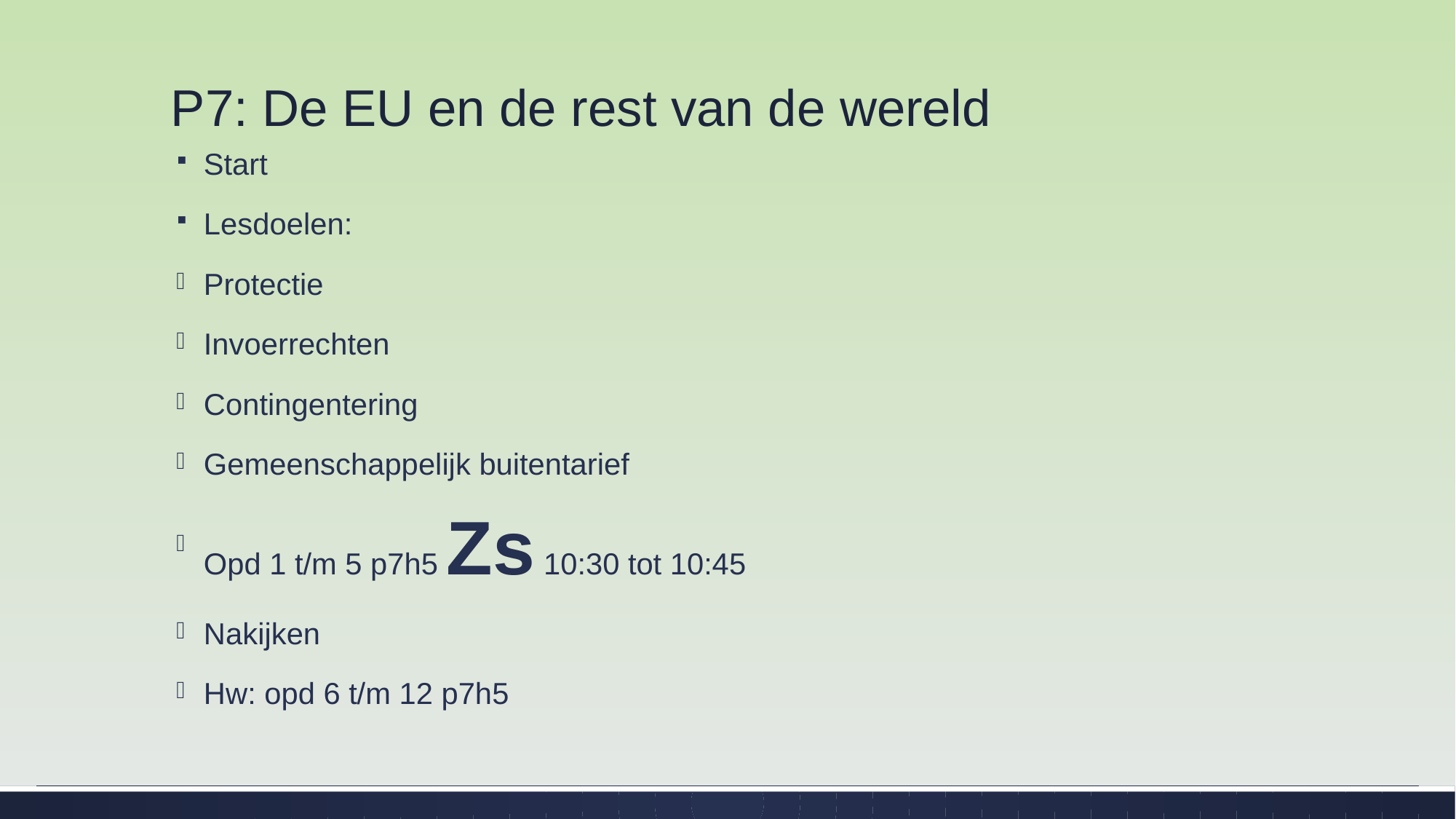

# P7: De EU en de rest van de wereld
Start
Lesdoelen:
Protectie
Invoerrechten
Contingentering
Gemeenschappelijk buitentarief
Opd 1 t/m 5 p7h5 Zs 10:30 tot 10:45
Nakijken
Hw: opd 6 t/m 12 p7h5